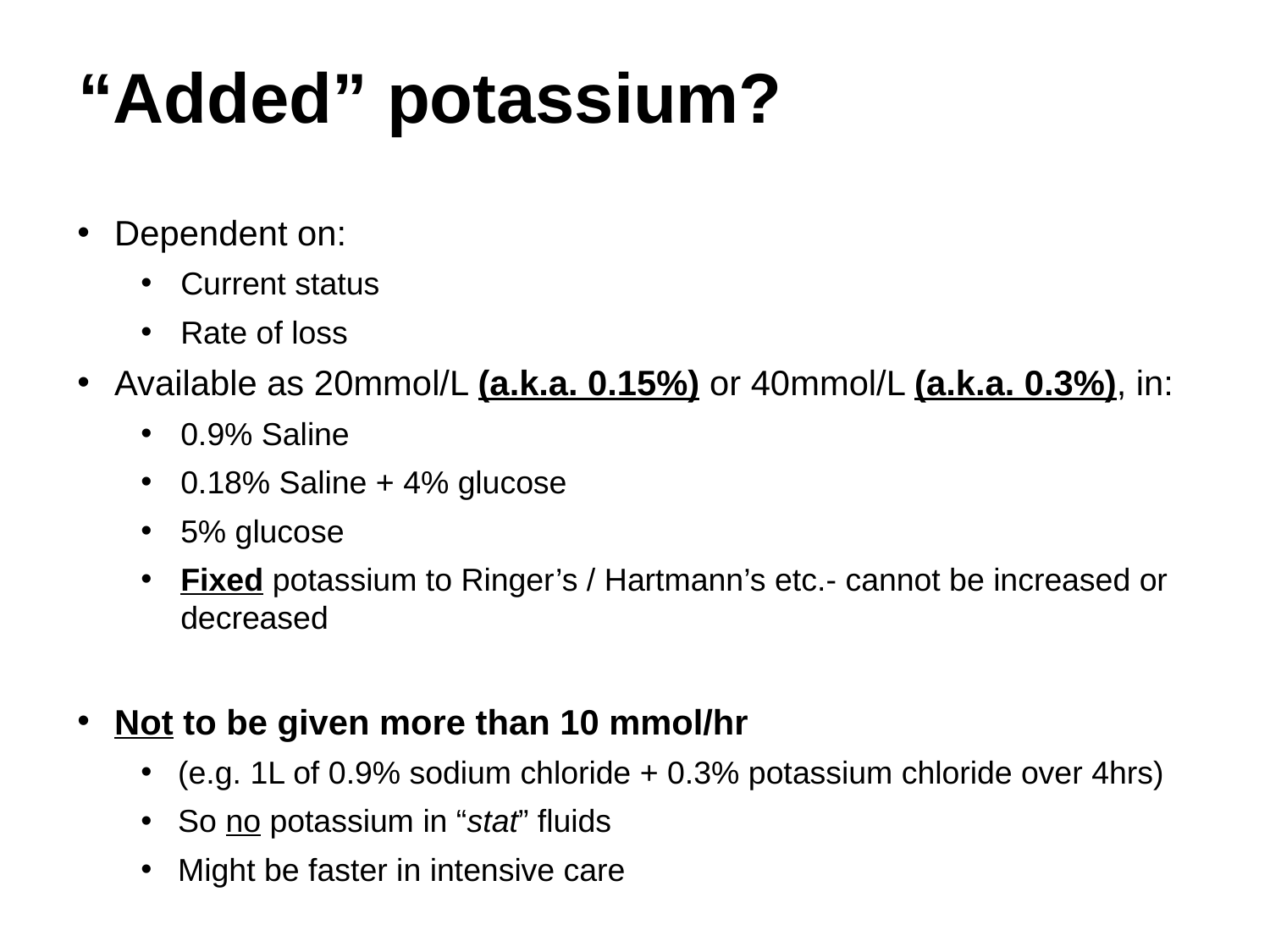

“Added” potassium?
Dependent on:
Current status
Rate of loss
Available as 20mmol/L (a.k.a. 0.15%) or 40mmol/L (a.k.a. 0.3%), in:
0.9% Saline
0.18% Saline + 4% glucose
5% glucose
Fixed potassium to Ringer’s / Hartmann’s etc.- cannot be increased or decreased

Not to be given more than 10 mmol/hr
(e.g. 1L of 0.9% sodium chloride + 0.3% potassium chloride over 4hrs)
So no potassium in “stat” fluids
Might be faster in intensive care